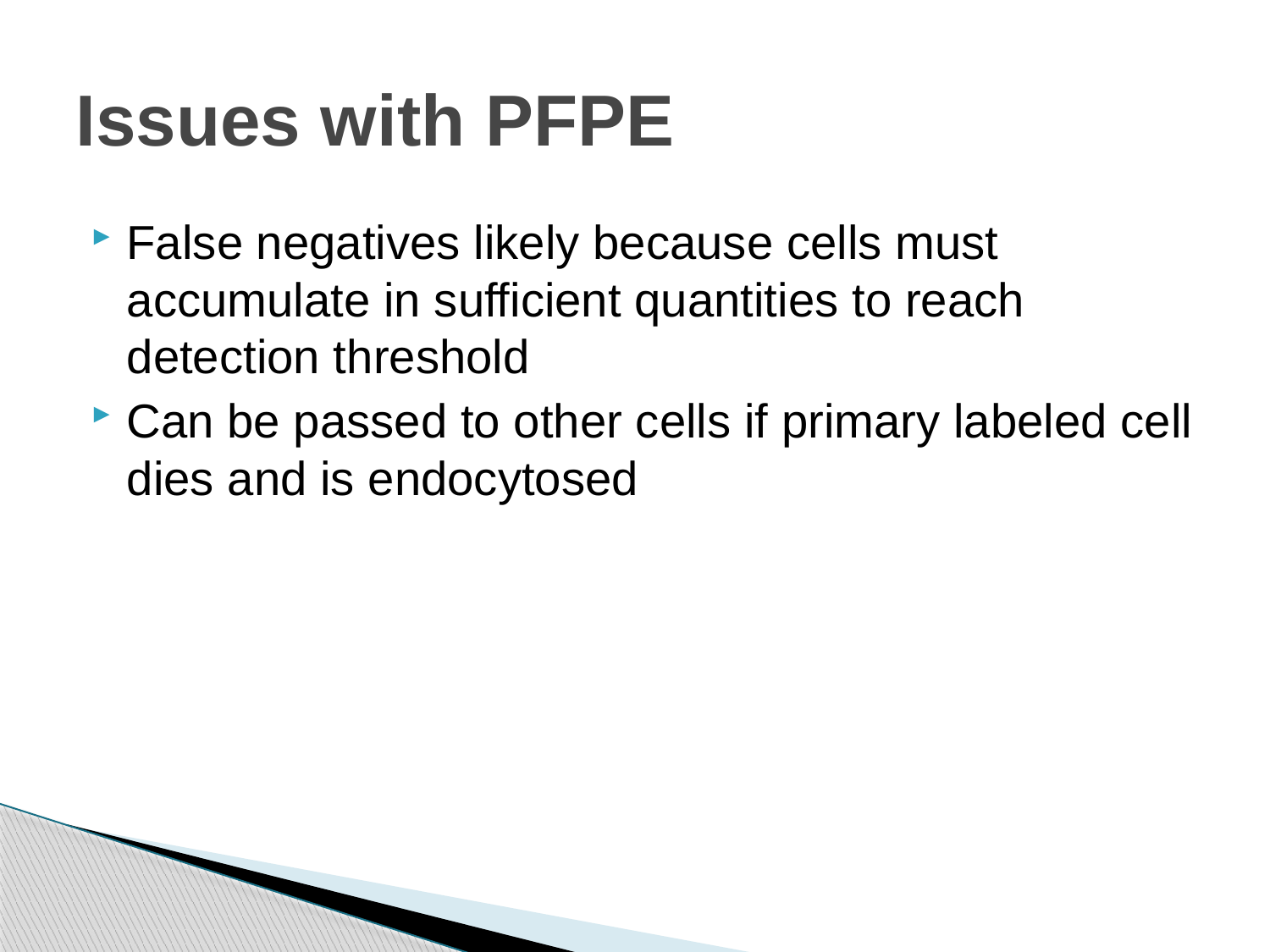

# Issues with PFPE
False negatives likely because cells must accumulate in sufficient quantities to reach detection threshold
Can be passed to other cells if primary labeled cell dies and is endocytosed